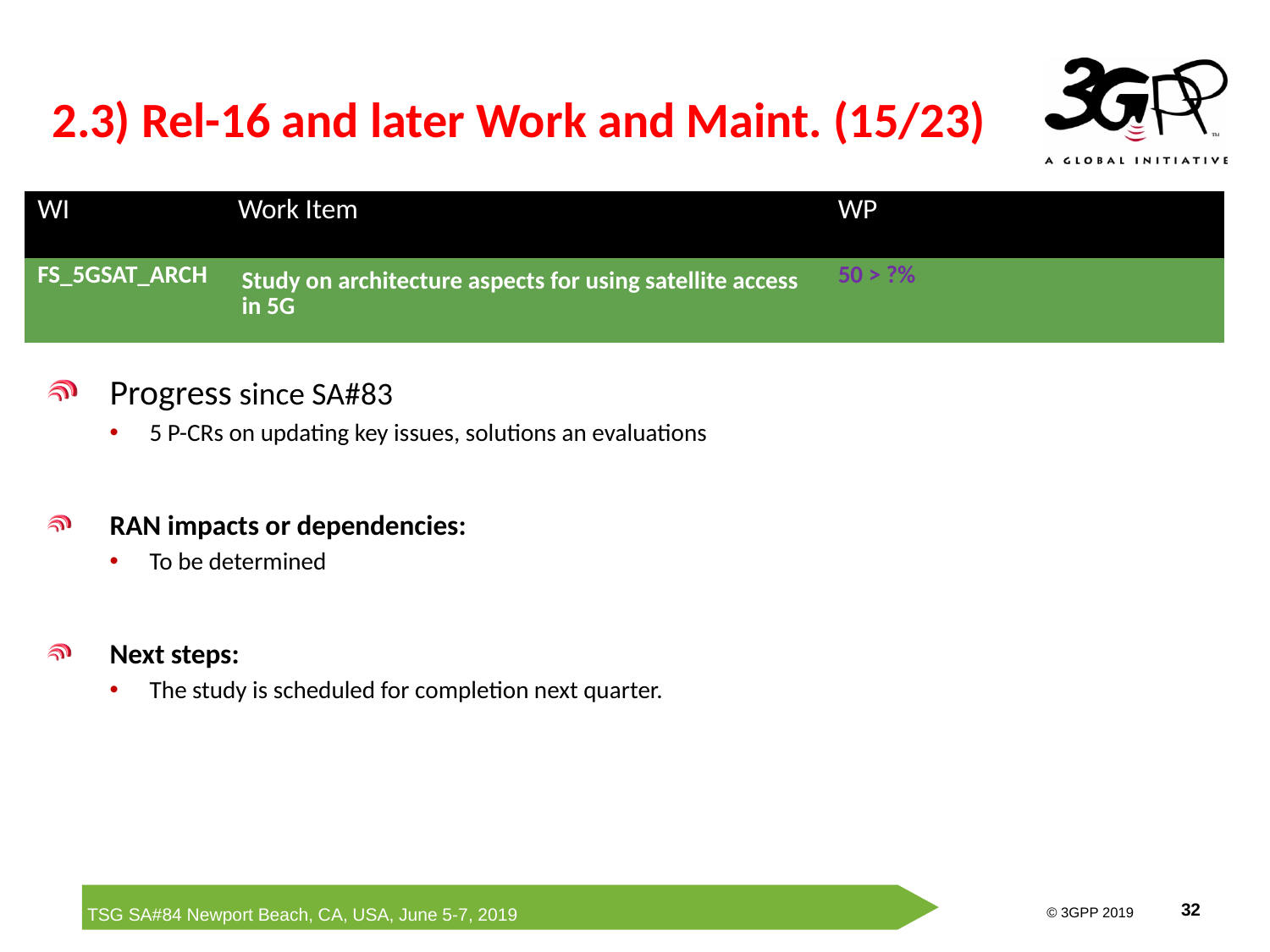

# 2.3) Rel-16 and later Work and Maint. (15/23)
| WI | Work Item | WP |  |  |
| --- | --- | --- | --- | --- |
| FS\_5GSAT\_ARCH | Study on architecture aspects for using satellite access in 5G | 50 > ?% |  |  |
Progress since SA#83
5 P-CRs on updating key issues, solutions an evaluations

RAN impacts or dependencies:
To be determined

Next steps:
The study is scheduled for completion next quarter.